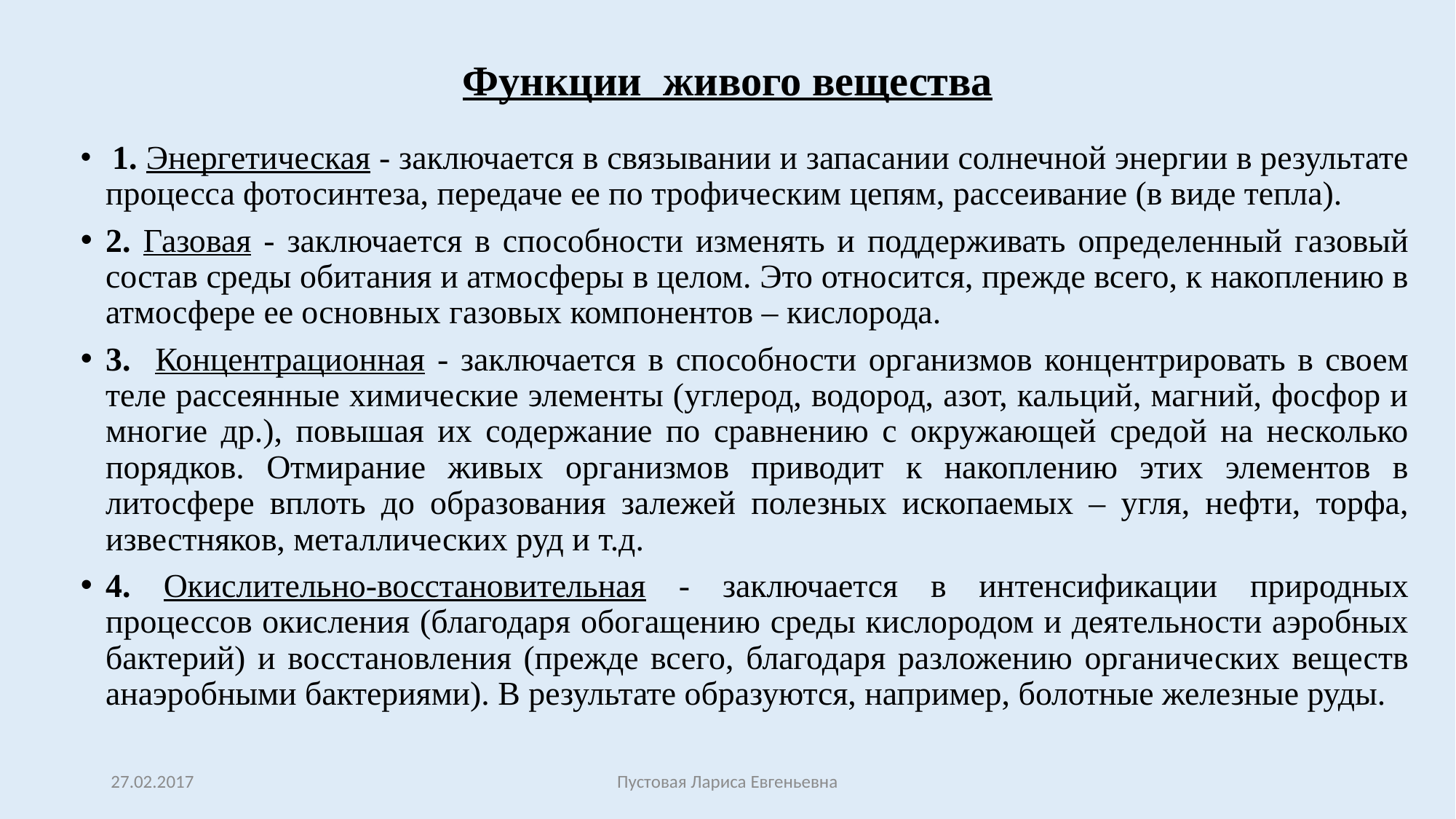

# Функции  живого вещества
 1. Энергетическая - заключается в связывании и запасании солнечной энергии в результате процесса фотосинтеза, передаче ее по трофическим цепям, рассеивание (в виде тепла).
2. Газовая - заключается в способности изменять и поддерживать определенный газовый состав среды обитания и атмосферы в целом. Это относится, прежде всего, к накоплению в атмосфере ее основных газовых компонентов – кислорода.
3.  Концентрационная - заключается в способности организмов концентрировать в своем теле рассеянные химические элементы (углерод, водород, азот, кальций, магний, фосфор и многие др.), повышая их содержание по сравнению с окружающей средой на несколько порядков. Отмирание живых организмов приводит к накоплению этих элементов в литосфере вплоть до образования залежей полезных ископаемых – угля, нефти, торфа, известняков, металлических руд и т.д.
4. Окислительно-восстановительная - заключается в интенсификации природных процессов окисления (благодаря обогащению среды кислородом и деятельности аэробных бактерий) и восстановления (прежде всего, благодаря разложению органических веществ анаэробными бактериями). В результате образуются, например, болотные железные руды.

27.02.2017
Пустовая Лариса Евгеньевна